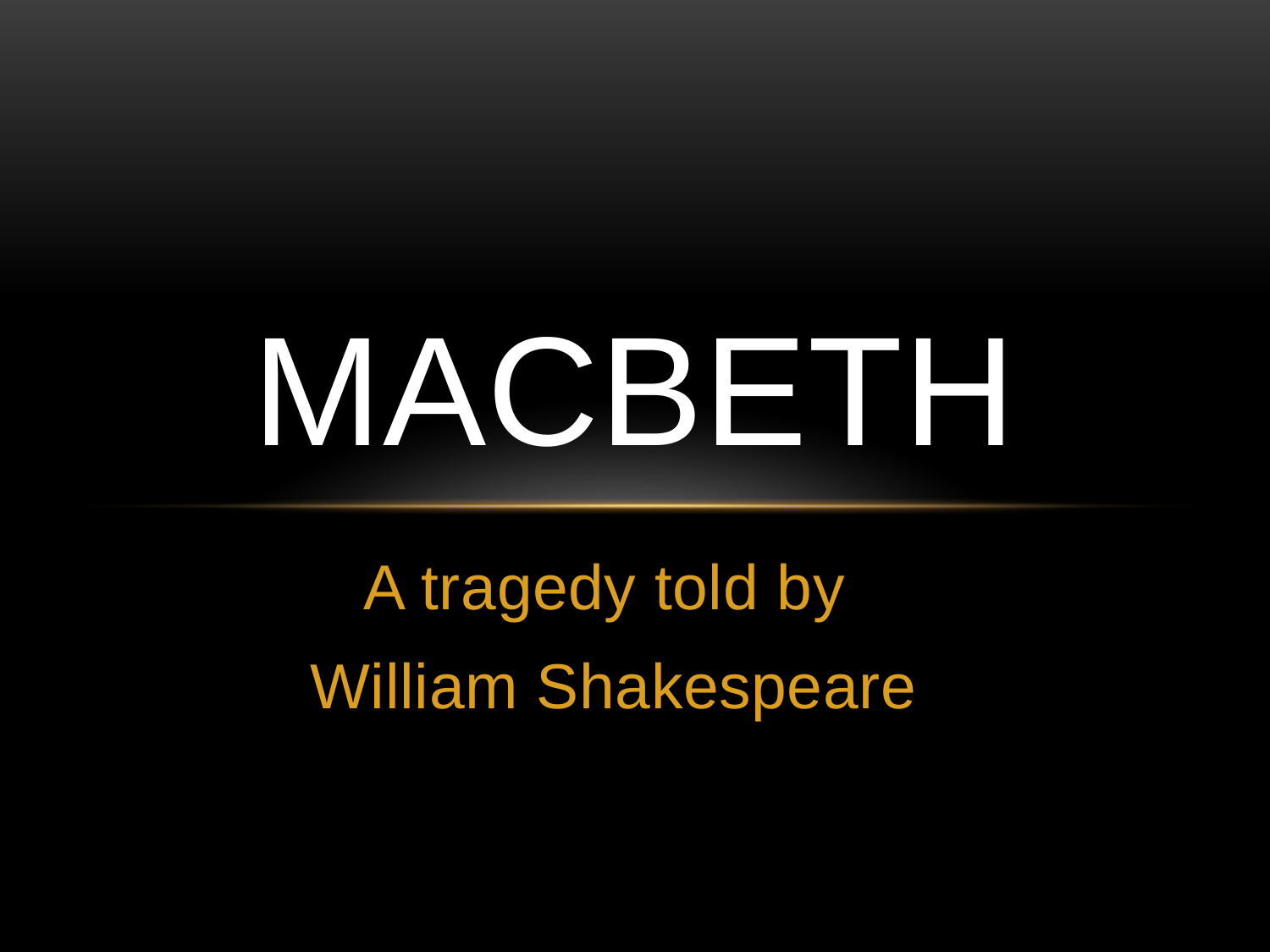

# Macbeth
A tragedy told by
William Shakespeare